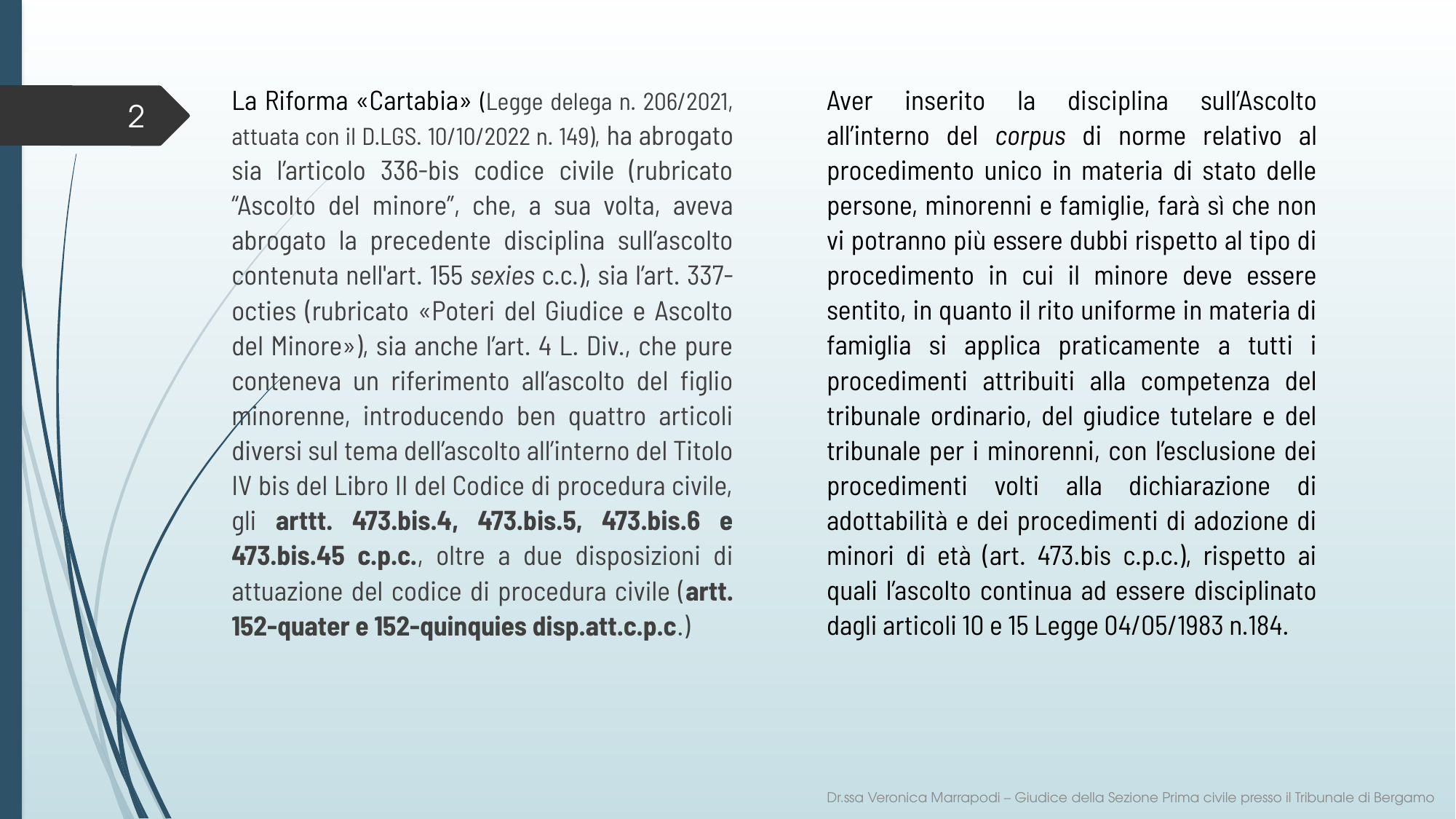

La Riforma «Cartabia» (Legge delega n. 206/2021, attuata con il D.LGS. 10/10/2022 n. 149), ha abrogato sia l’articolo 336-bis codice civile (rubricato “Ascolto del minore”, che, a sua volta, aveva abrogato la precedente disciplina sull’ascolto contenuta nell'art. 155 sexies c.c.), sia l’art. 337-octies (rubricato «Poteri del Giudice e Ascolto del Minore»), sia anche l’art. 4 L. Div., che pure conteneva un riferimento all’ascolto del figlio minorenne, introducendo ben quattro articoli diversi sul tema dell’ascolto all’interno del Titolo IV bis del Libro II del Codice di procedura civile, gli arttt. 473.bis.4, 473.bis.5, 473.bis.6 e 473.bis.45 c.p.c., oltre a due disposizioni di attuazione del codice di procedura civile (artt. 152-quater e 152-quinquies disp.att.c.p.c.)
Aver inserito la disciplina sull’Ascolto all’interno del corpus di norme relativo al procedimento unico in materia di stato delle persone, minorenni e famiglie, farà sì che non vi potranno più essere dubbi rispetto al tipo di procedimento in cui il minore deve essere sentito, in quanto il rito uniforme in materia di famiglia si applica praticamente a tutti i procedimenti attribuiti alla competenza del tribunale ordinario, del giudice tutelare e del tribunale per i minorenni, con l’esclusione dei procedimenti volti alla dichiarazione di adottabilità e dei procedimenti di adozione di minori di età (art. 473.bis c.p.c.), rispetto ai quali l’ascolto continua ad essere disciplinato dagli articoli 10 e 15 Legge 04/05/1983 n.184.
2
Dr.ssa Veronica Marrapodi – Giudice della Sezione Prima civile presso il Tribunale di Bergamo